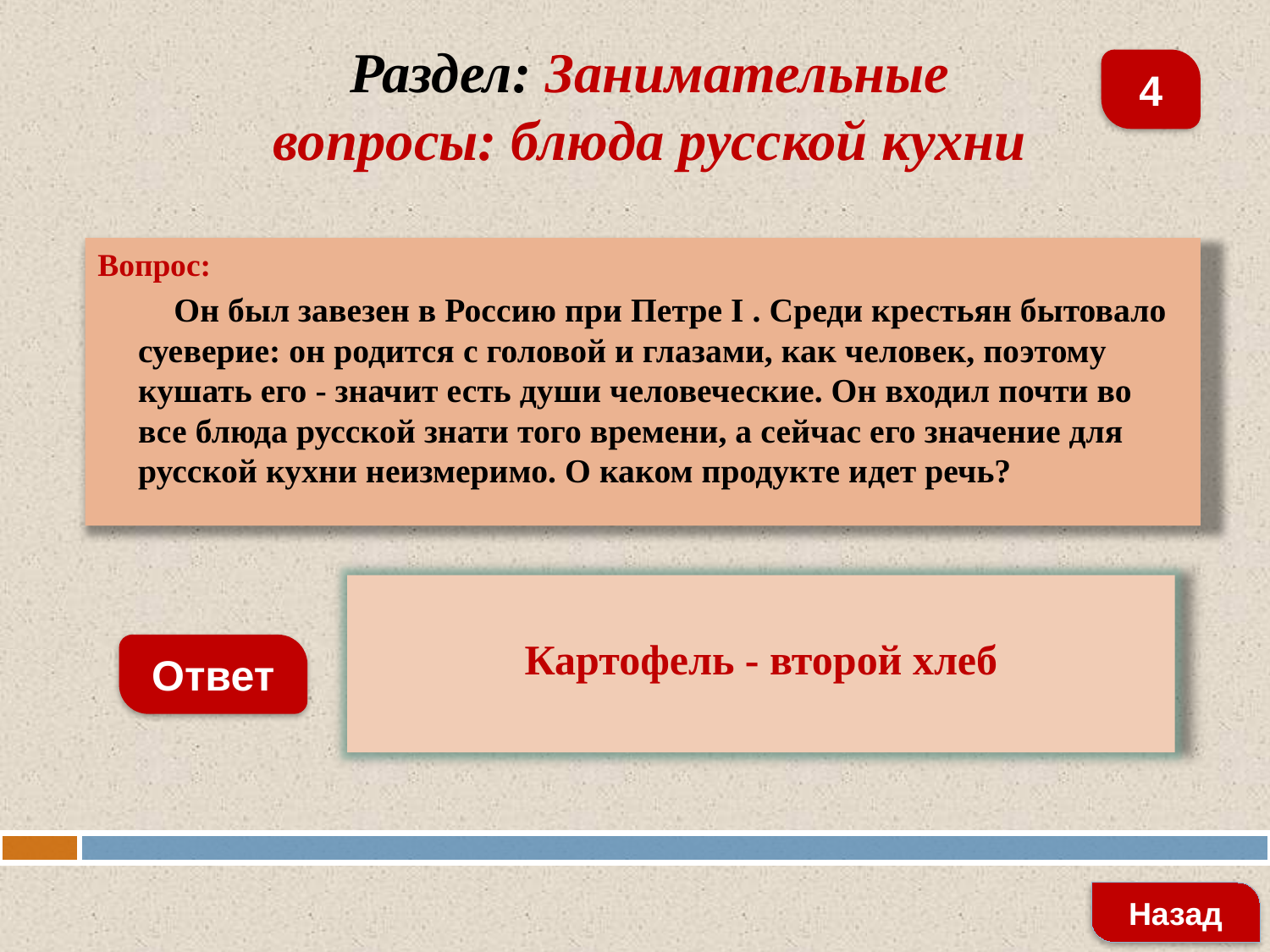

4
Раздел: Занимательные вопросы: блюда русской кухни
Вопрос:
         Он был завезен в Россию при Петре I . Среди крестьян бытовало суеверие: он родится с головой и глазами, как человек, поэтому кушать его - значит есть души человеческие. Он входил почти во все блюда русской знати того времени, а сейчас его значение для русской кухни неизмеримо. О каком продукте идет речь?

Картофель - второй хлеб
Ответ

Назад